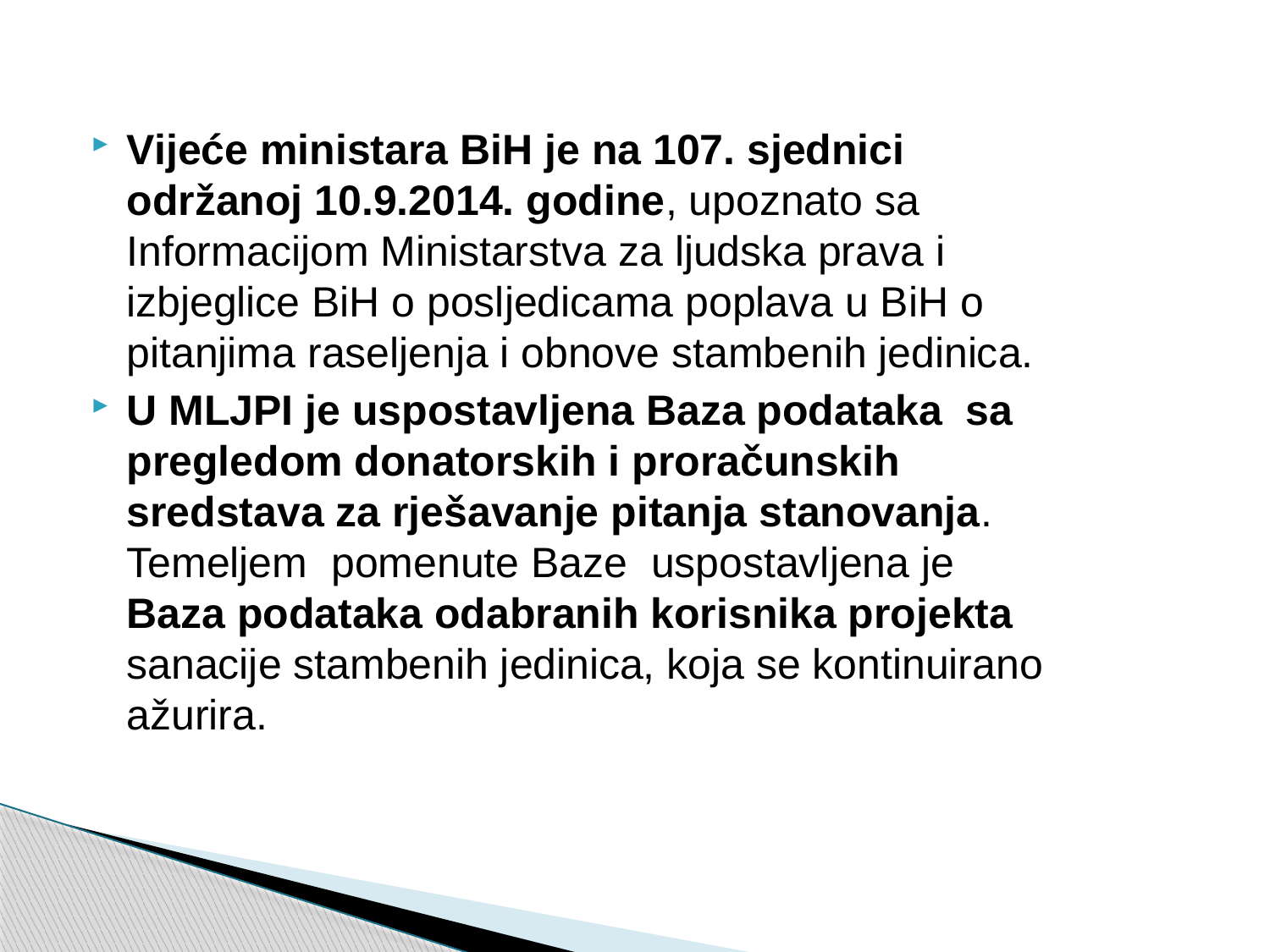

Vijeće ministara BiH je na 107. sjednici održanoj 10.9.2014. godine, upoznato sa Informacijom Ministarstva za ljudska prava i izbjeglice BiH o posljedicama poplava u BiH o pitanjima raseljenja i obnove stambenih jedinica.
U MLJPI je uspostavljena Baza podataka  sa pregledom donatorskih i proračunskih sredstava za rješavanje pitanja stanovanja. Temeljem  pomenute Baze  uspostavljena je Baza podataka odabranih korisnika projekta sanacije stambenih jedinica, koja se kontinuirano ažurira.